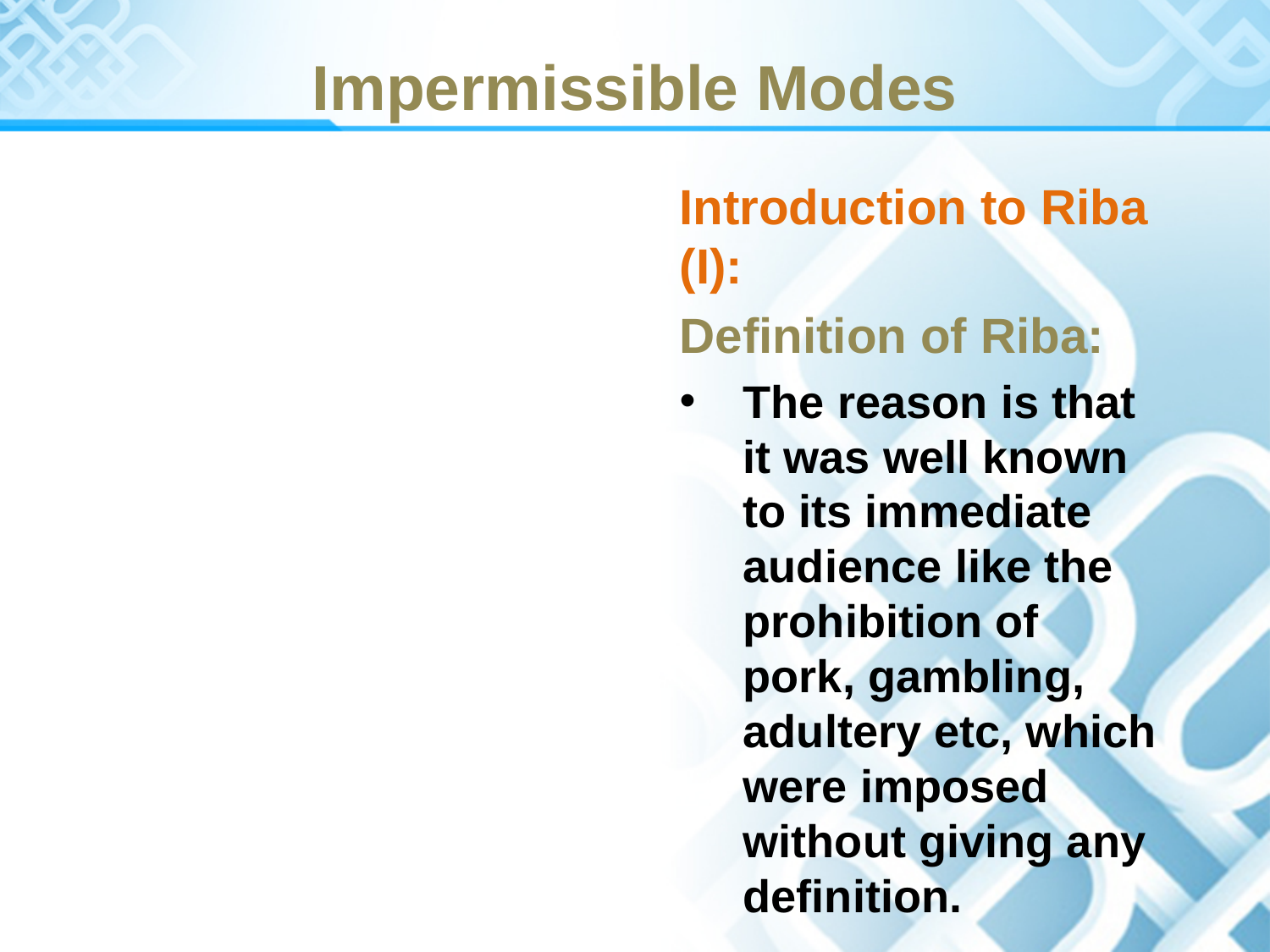

Impermissible Modes
Introduction to Riba (I):
Definition of Riba:
The reason is that it was well known to its immediate audience like the prohibition of pork, gambling, adultery etc, which were imposed without giving any definition.